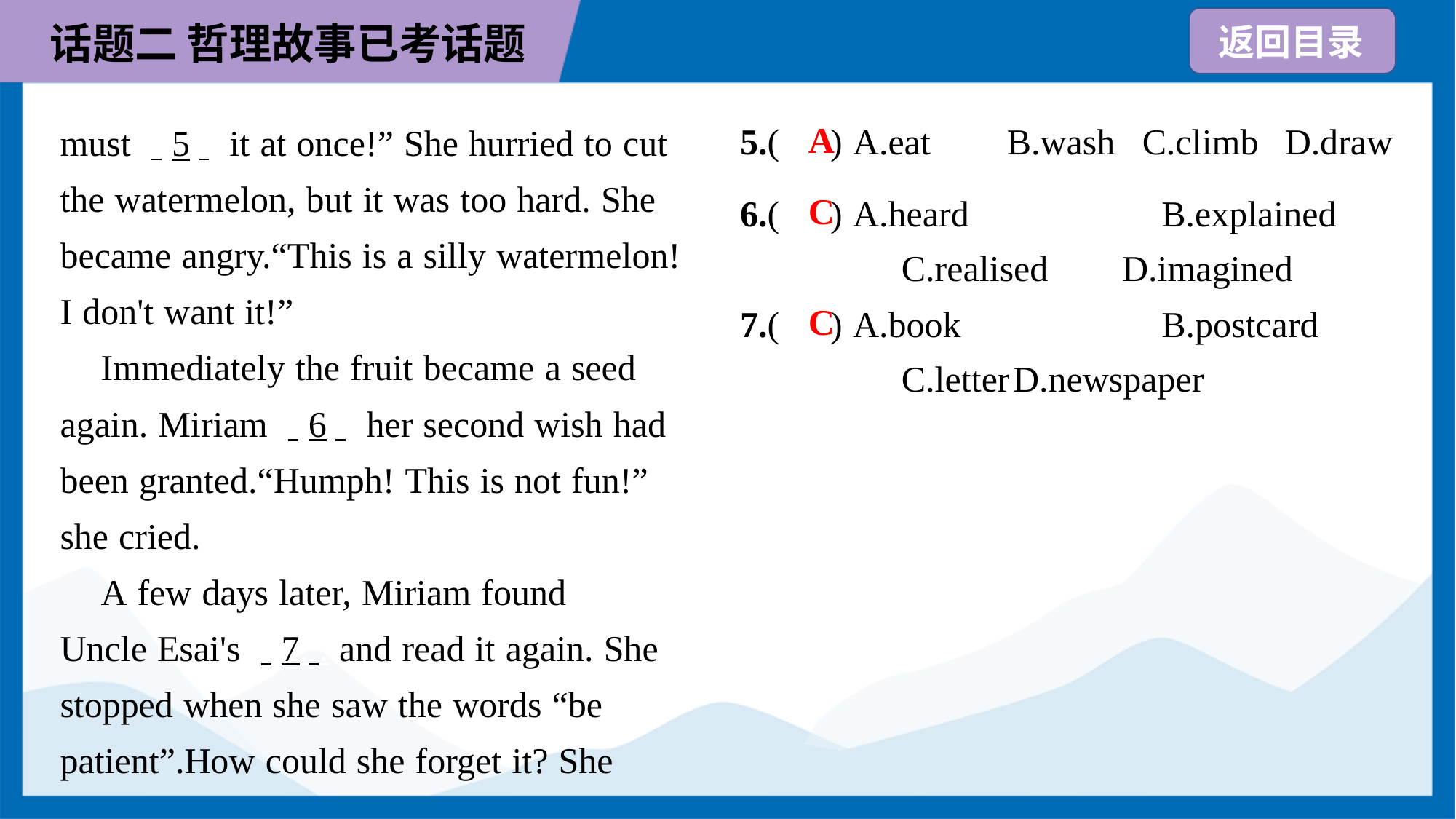

A
5.(     ) A.eat	B.wash	C.climb	D.draw
must . .5. . it at once!” She hurried to cut
the watermelon, but it was too hard. She
became angry.“This is a silly watermelon!
I don't want it!”
    Immediately the fruit became a seed
again. Miriam . .6. . her second wish had
been granted.“Humph! This is not fun!”
she cried.
    A few days later, Miriam found
Uncle Esai's . .7. . and read it again. She
stopped when she saw the words “be
patient”.How could she forget it? She

6.(     ) A.heard	B.explained
C.realised	D.imagined
C
7.(     ) A.book	B.postcard
C.letter	D.newspaper
C